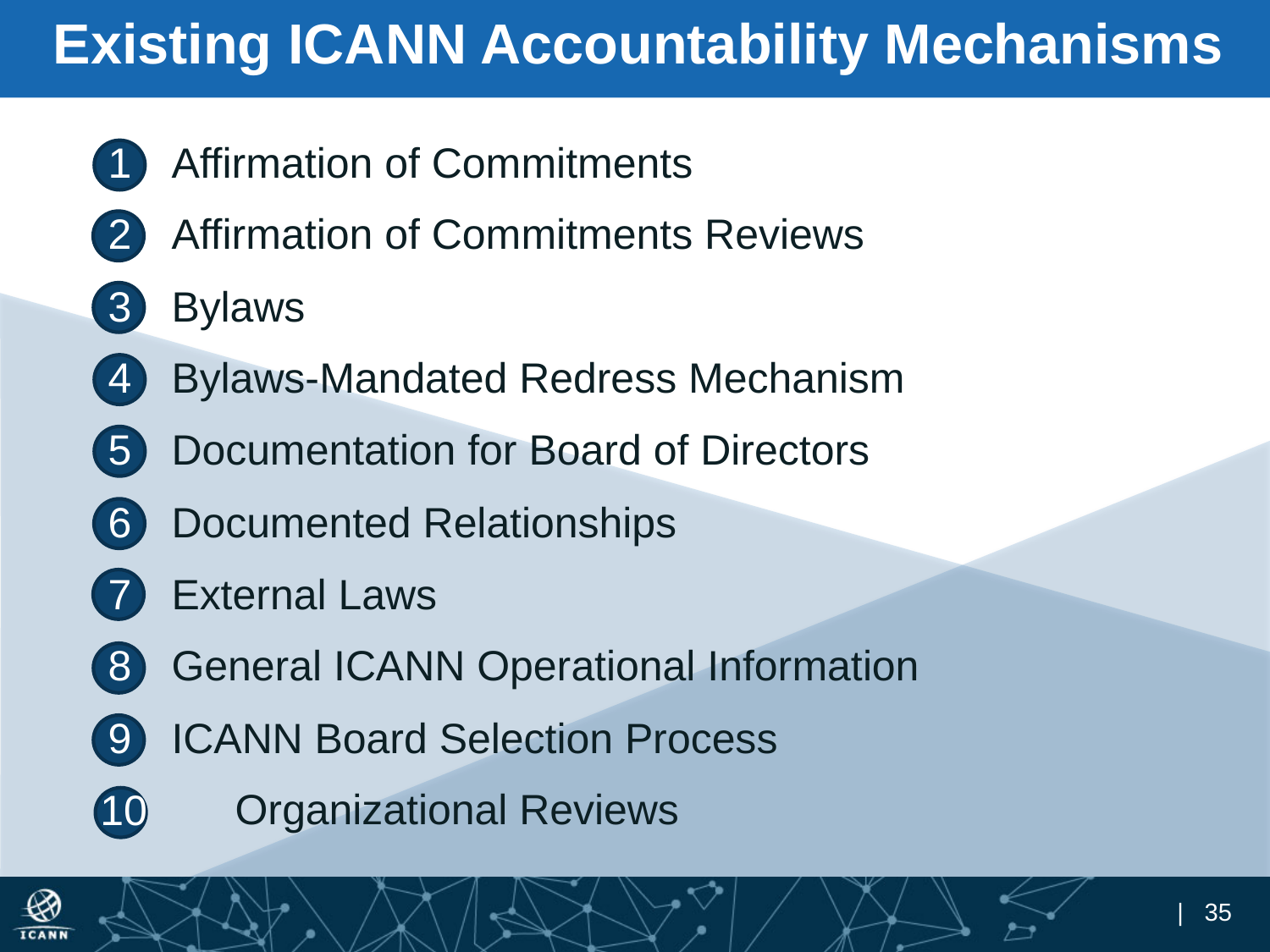

# Existing ICANN Accountability Mechanisms
Affirmation of Commitments
Affirmation of Commitments Reviews
Bylaws
Bylaws-Mandated Redress Mechanism
Documentation for Board of Directors
Documented Relationships
External Laws
General ICANN Operational Information
ICANN Board Selection Process
	Organizational Reviews

10